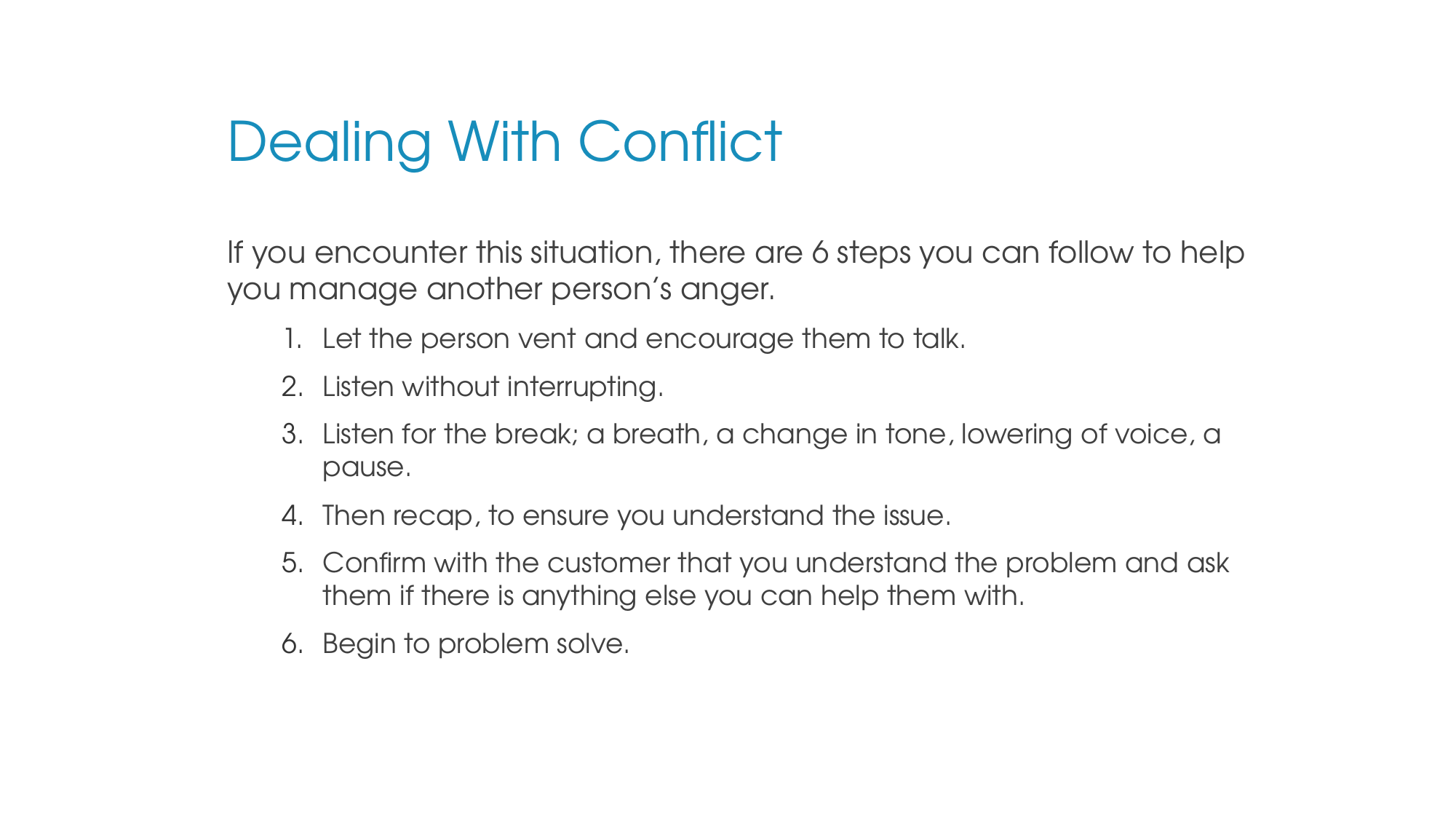

# Dealing With Conflict
If you encounter this situation, there are 6 steps you can follow to help you manage another person’s anger.
Let the person vent and encourage them to talk.
Listen without interrupting.
Listen for the break; a breath, a change in tone, lowering of voice, a pause.
Then recap, to ensure you understand the issue.
Confirm with the customer that you understand the problem and ask them if there is anything else you can help them with.
Begin to problem solve.